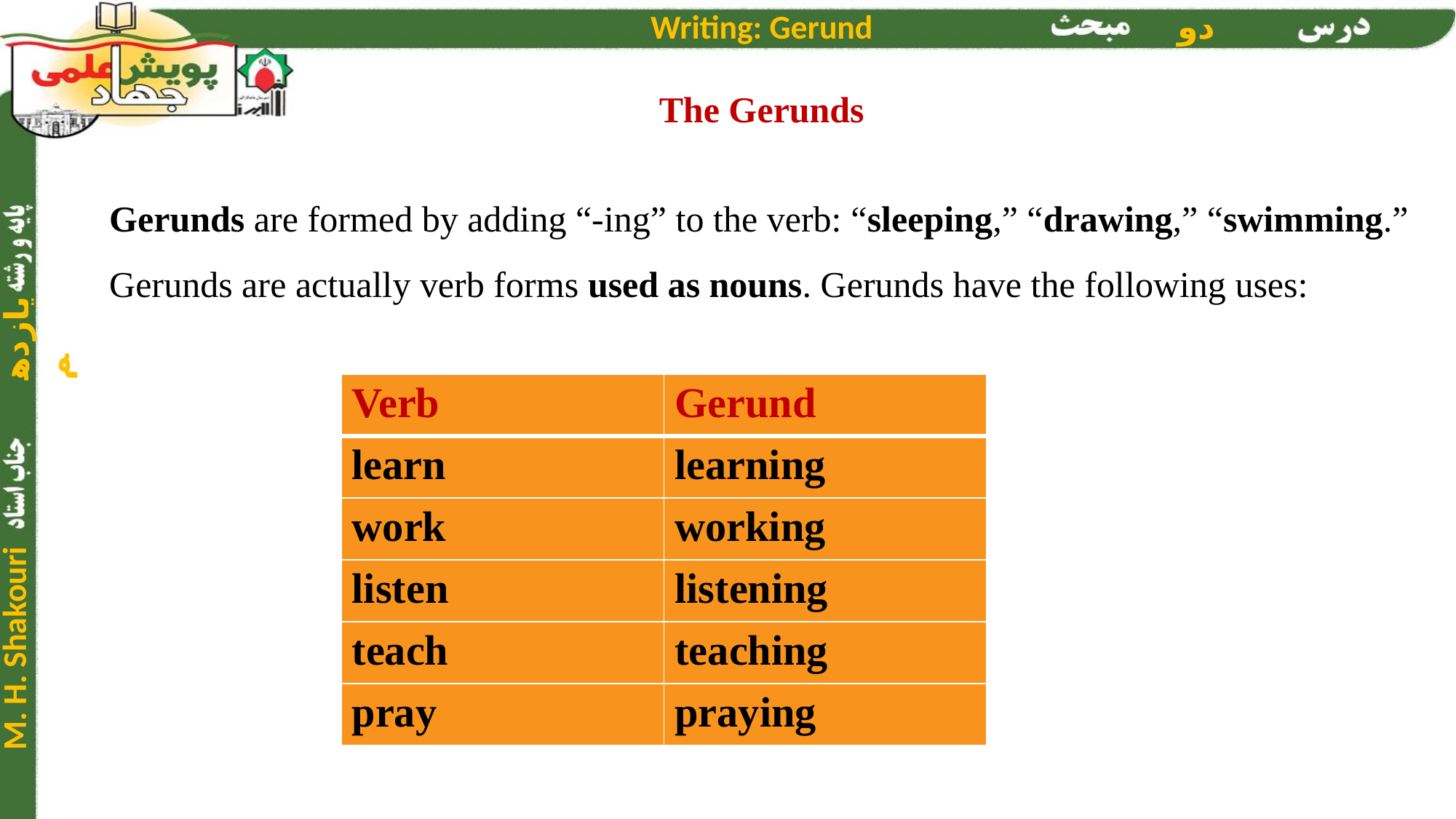

The Gerunds

Gerunds are formed by adding “-ing” to the verb: “sleeping,” “drawing,” “swimming.” Gerunds are actually verb forms used as nouns. Gerunds have the following uses:
| Verb | Gerund |
| --- | --- |
| learn | learning |
| work | working |
| listen | listening |
| teach | teaching |
| pray | praying |